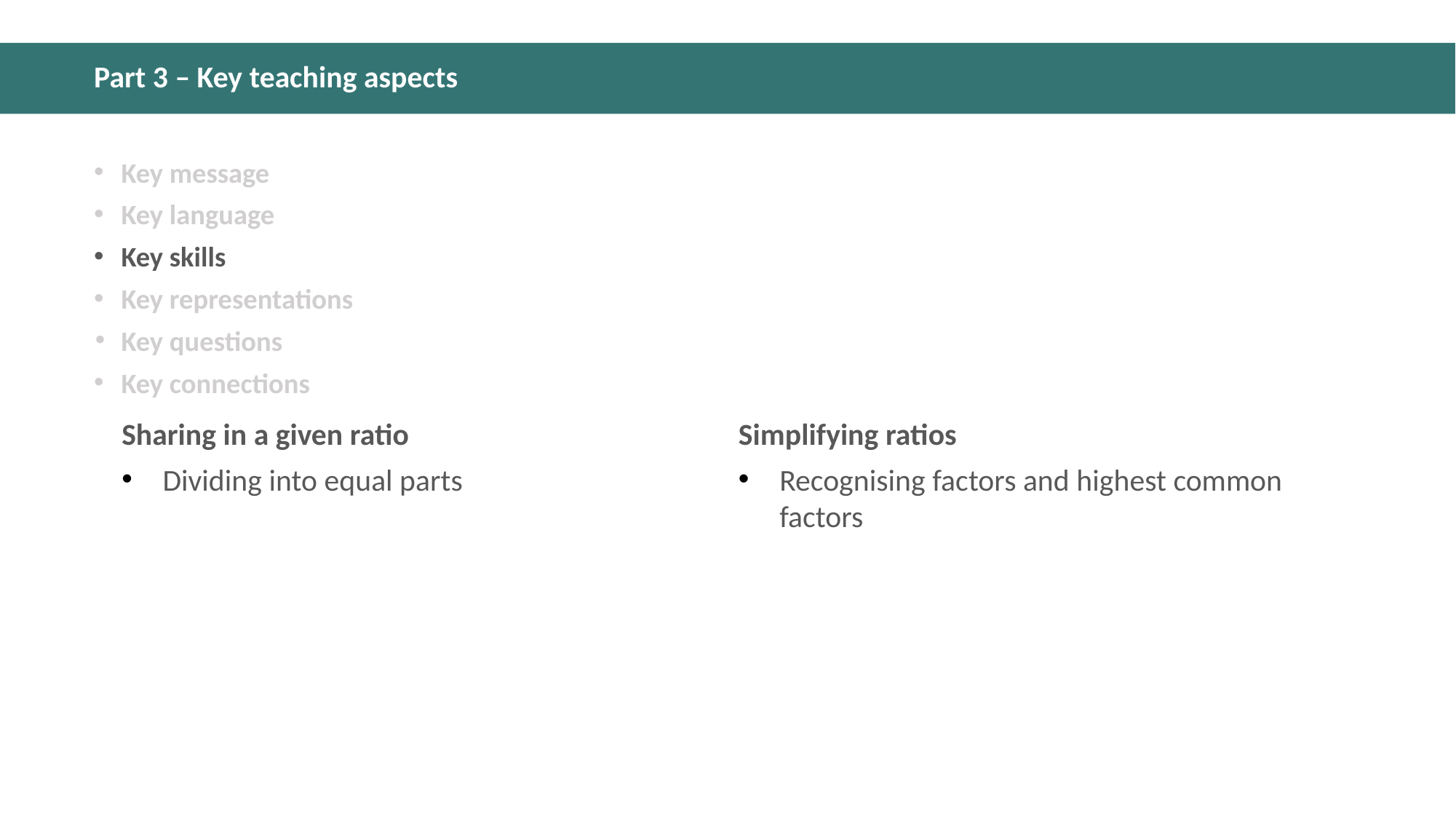

# Part 3 – Key teaching aspects
Key message
Key language
Key skills
Key representations
Key questions
Key connections
Sharing in a given ratio
Dividing into equal parts
Simplifying ratios
Recognising factors and highest common factors